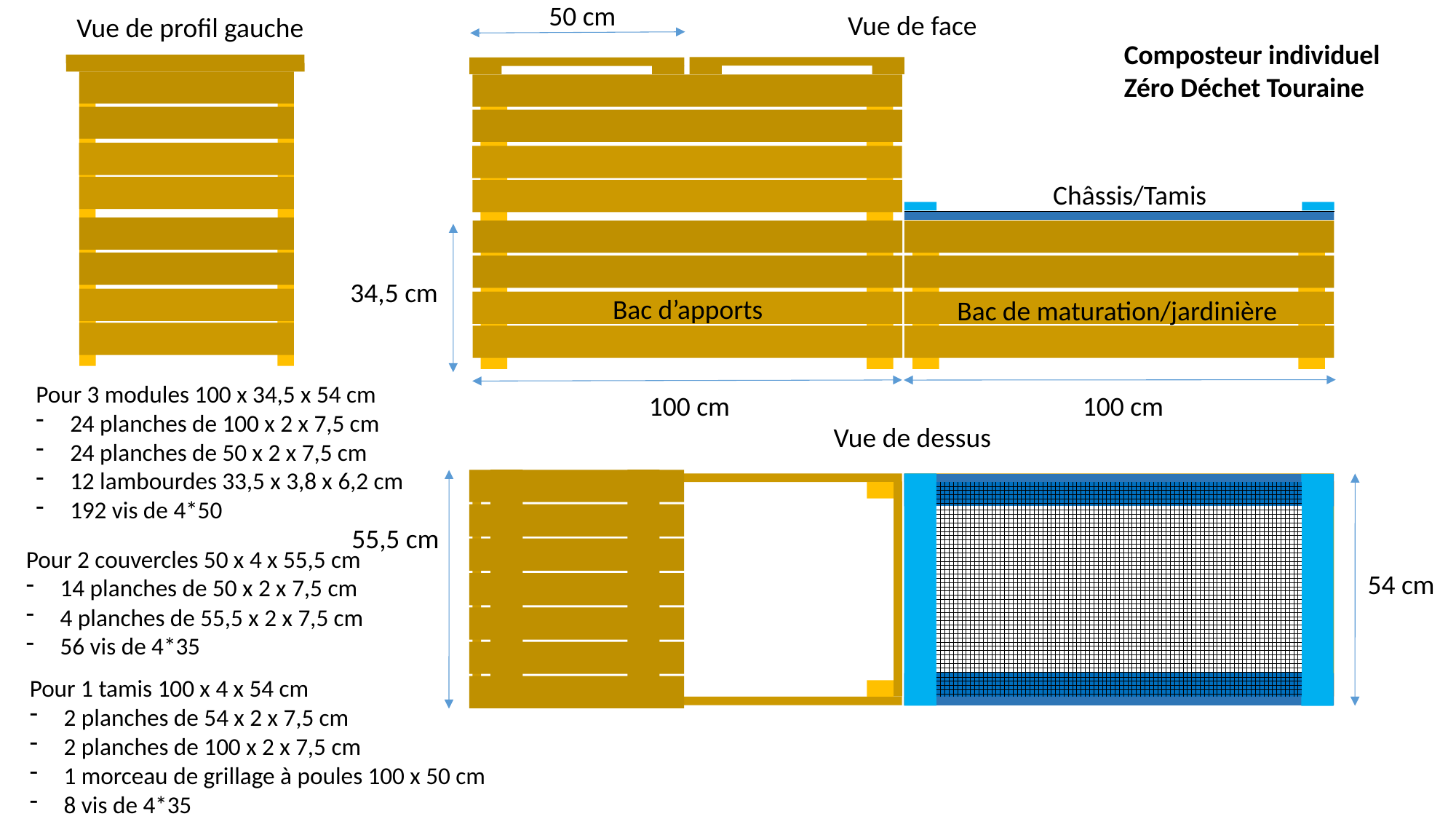

50 cm
Vue de face
Vue de profil gauche
Composteur individuel
Zéro Déchet Touraine

Châssis/Tamis

34,5 cm
Bac d’apports
Bac de maturation/jardinière
Pour 3 modules 100 x 34,5 x 54 cm
24 planches de 100 x 2 x 7,5 cm
24 planches de 50 x 2 x 7,5 cm
12 lambourdes 33,5 x 3,8 x 6,2 cm
192 vis de 4*50

100 cm
100 cm
Vue de dessus

55,5 cm
Pour 2 couvercles 50 x 4 x 55,5 cm
14 planches de 50 x 2 x 7,5 cm
4 planches de 55,5 x 2 x 7,5 cm
56 vis de 4*35

54 cm
Pour 1 tamis 100 x 4 x 54 cm
2 planches de 54 x 2 x 7,5 cm
2 planches de 100 x 2 x 7,5 cm
1 morceau de grillage à poules 100 x 50 cm
8 vis de 4*35